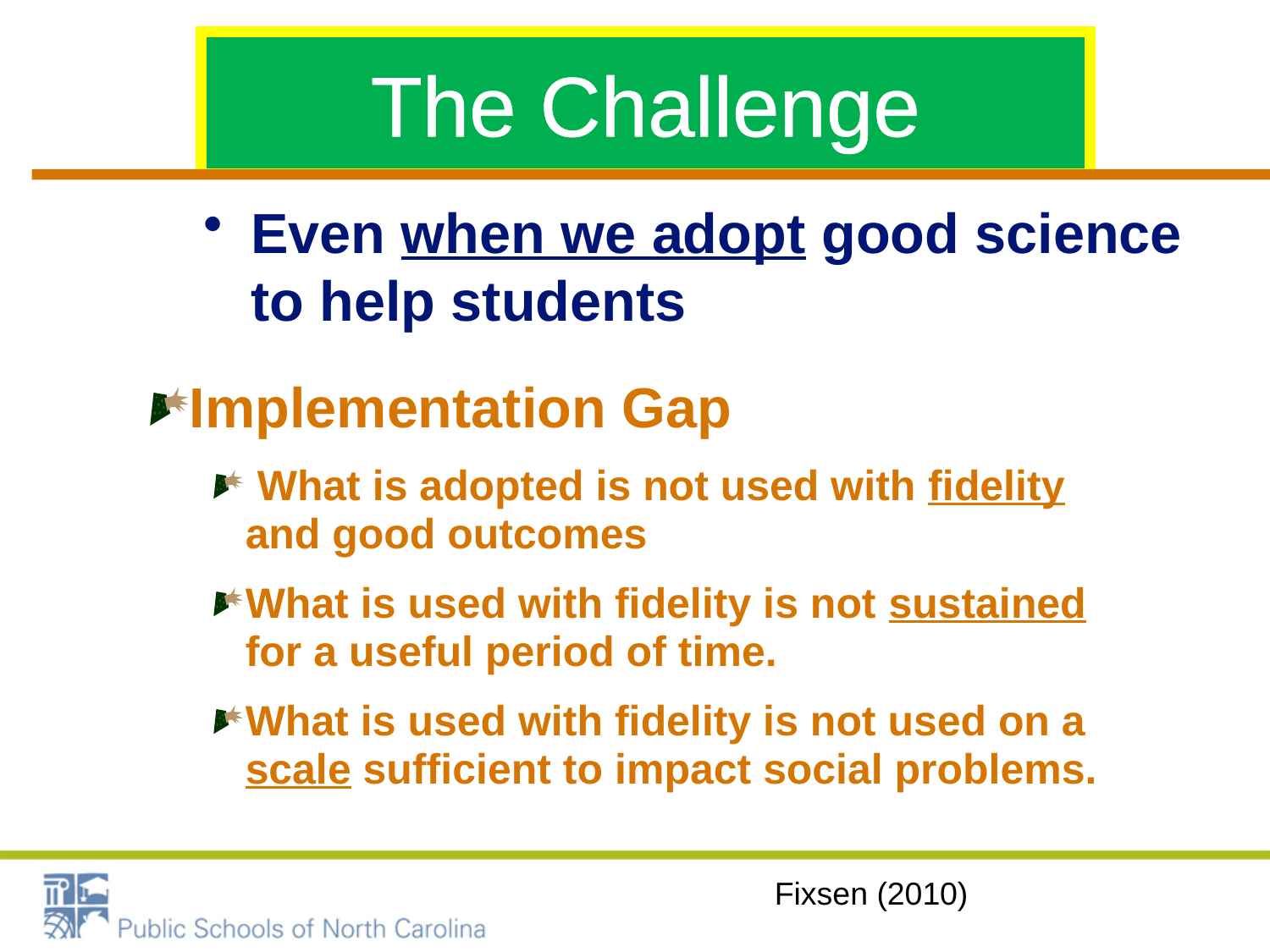

# The Challenge

Even when we adopt good science to help students
Implementation Gap
 What is adopted is not used with fidelity and good outcomes
What is used with fidelity is not sustained for a useful period of time.
What is used with fidelity is not used on a scale sufficient to impact social problems.
Fixsen (2010)